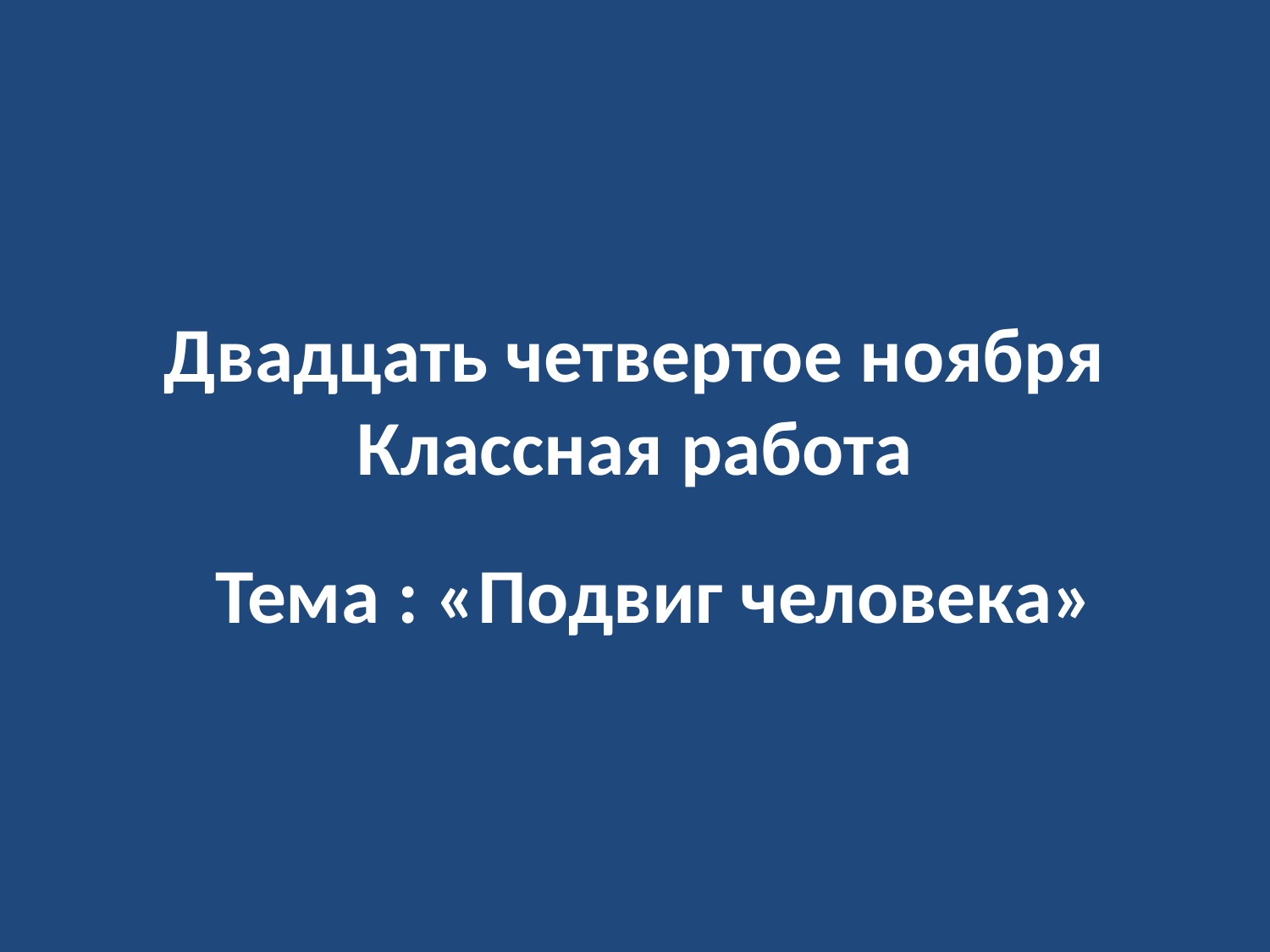

# Двадцать четвертое ноября Классная работа
Тема : «Подвиг человека»